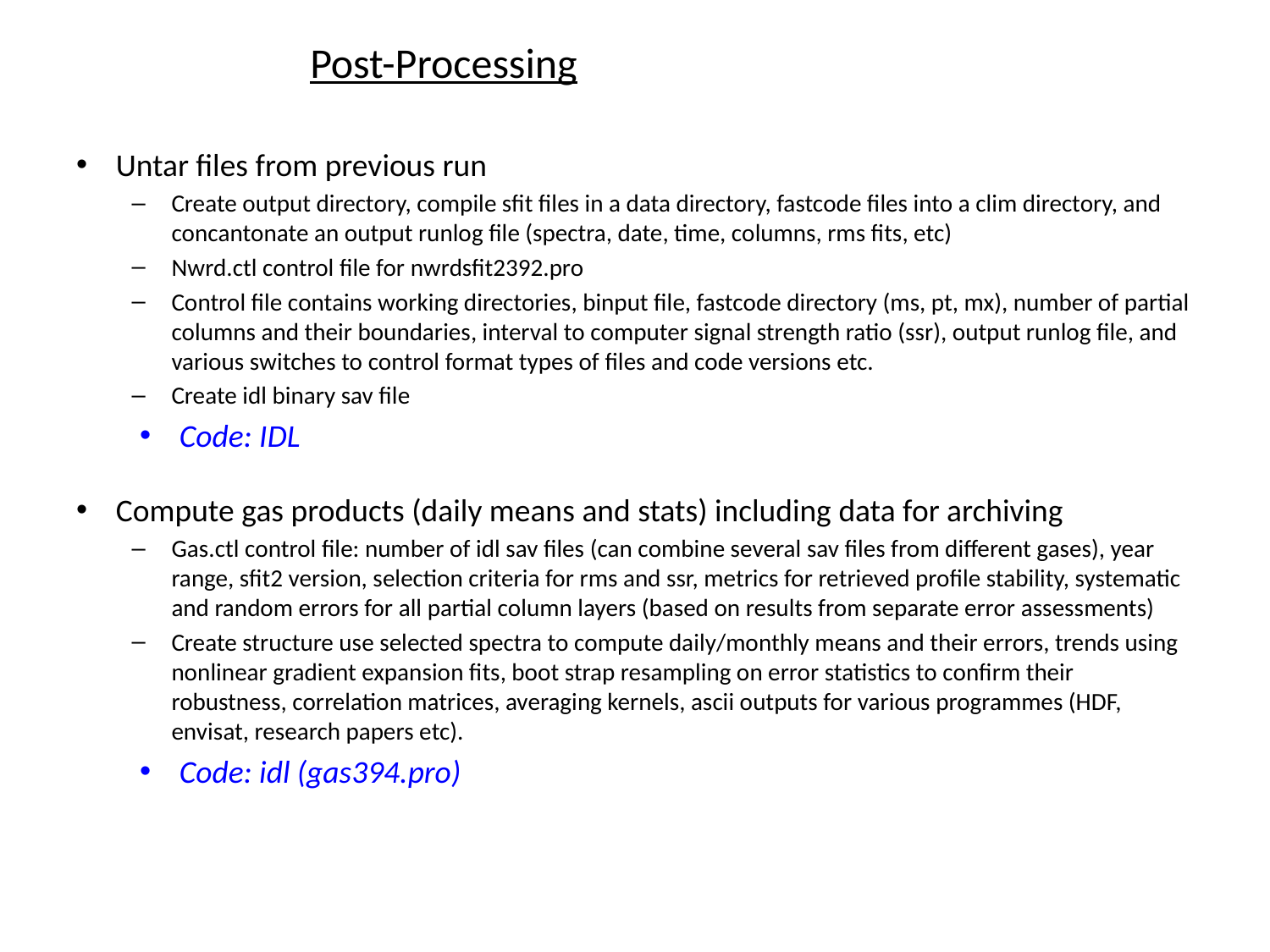

Post-Processing
Untar files from previous run
Create output directory, compile sfit files in a data directory, fastcode files into a clim directory, and concantonate an output runlog file (spectra, date, time, columns, rms fits, etc)
Nwrd.ctl control file for nwrdsfit2392.pro
Control file contains working directories, binput file, fastcode directory (ms, pt, mx), number of partial columns and their boundaries, interval to computer signal strength ratio (ssr), output runlog file, and various switches to control format types of files and code versions etc.
Create idl binary sav file
Code: IDL

Compute gas products (daily means and stats) including data for archiving
Gas.ctl control file: number of idl sav files (can combine several sav files from different gases), year range, sfit2 version, selection criteria for rms and ssr, metrics for retrieved profile stability, systematic and random errors for all partial column layers (based on results from separate error assessments)
Create structure use selected spectra to compute daily/monthly means and their errors, trends using nonlinear gradient expansion fits, boot strap resampling on error statistics to confirm their robustness, correlation matrices, averaging kernels, ascii outputs for various programmes (HDF, envisat, research papers etc).
Code: idl (gas394.pro)